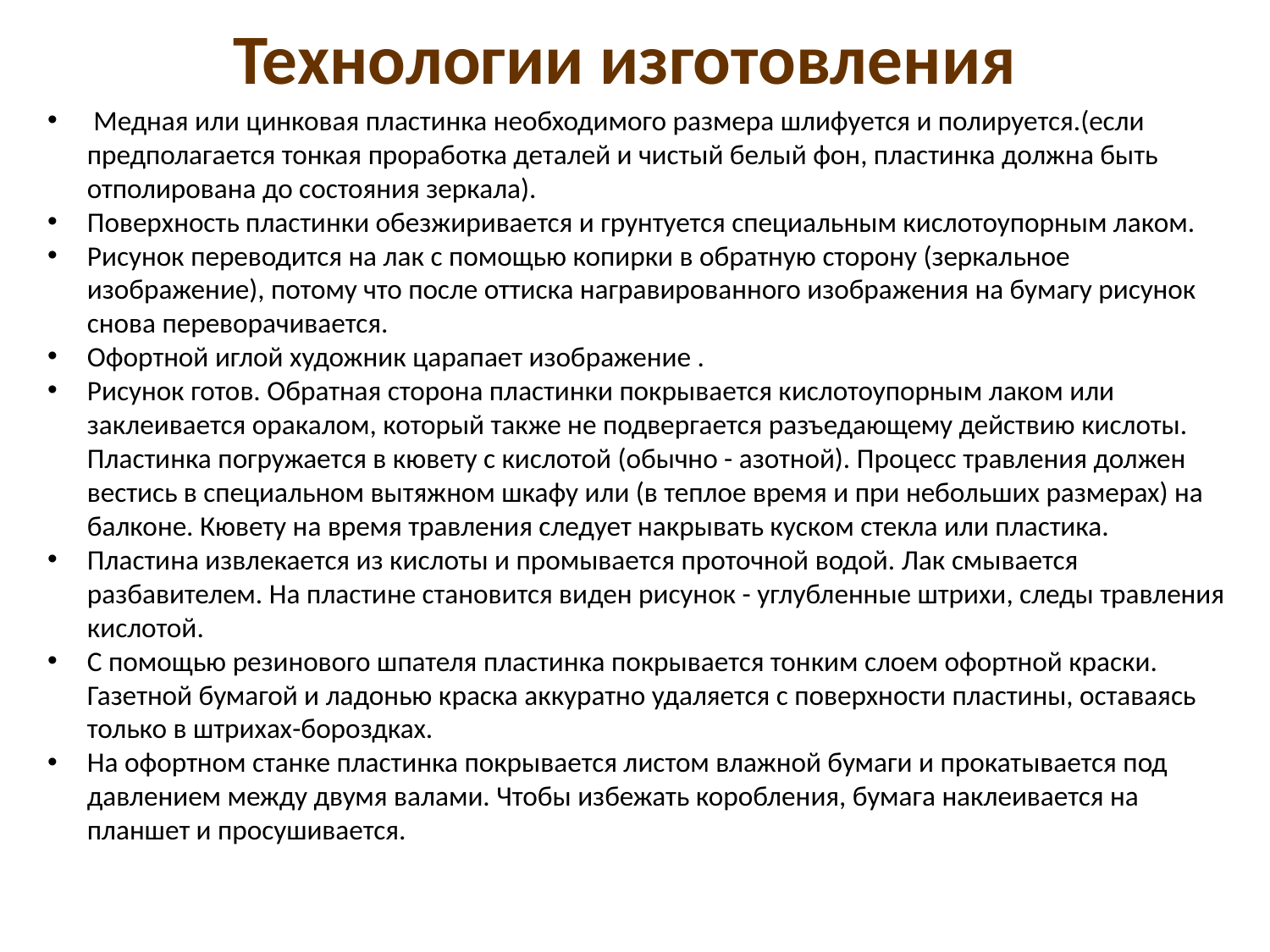

Технологии изготовления
 Медная или цинковая пластинка необходимого размера шлифуется и полируется.(если предполагается тонкая проработка деталей и чистый белый фон, пластинка должна быть отполирована до состояния зеркала).
Поверхность пластинки обезжиривается и грунтуется специальным кислотоупорным лаком.
Рисунок переводится на лак с помощью копирки в обратную сторону (зеркальное изображение), потому что после оттиска награвированного изображения на бумагу рисунок снова переворачивается.
Офортной иглой художник царапает изображение .
Рисунок готов. Обратная сторона пластинки покрывается кислотоупорным лаком или заклеивается оракалом, который также не подвергается разъедающему действию кислоты. Пластинка погружается в кювету с кислотой (обычно - азотной). Процесс травления должен вестись в специальном вытяжном шкафу или (в теплое время и при небольших размерах) на балконе. Кювету на время травления следует накрывать куском стекла или пластика.
Пластина извлекается из кислоты и промывается проточной водой. Лак смывается разбавителем. На пластине становится виден рисунок - углубленные штрихи, следы травления кислотой.
С помощью резинового шпателя пластинка покрывается тонким слоем офортной краски. Газетной бумагой и ладонью краска аккуратно удаляется с поверхности пластины, оставаясь только в штрихах-бороздках.
На офортном станке пластинка покрывается листом влажной бумаги и прокатывается под давлением между двумя валами. Чтобы избежать коробления, бумага наклеивается на планшет и просушивается.